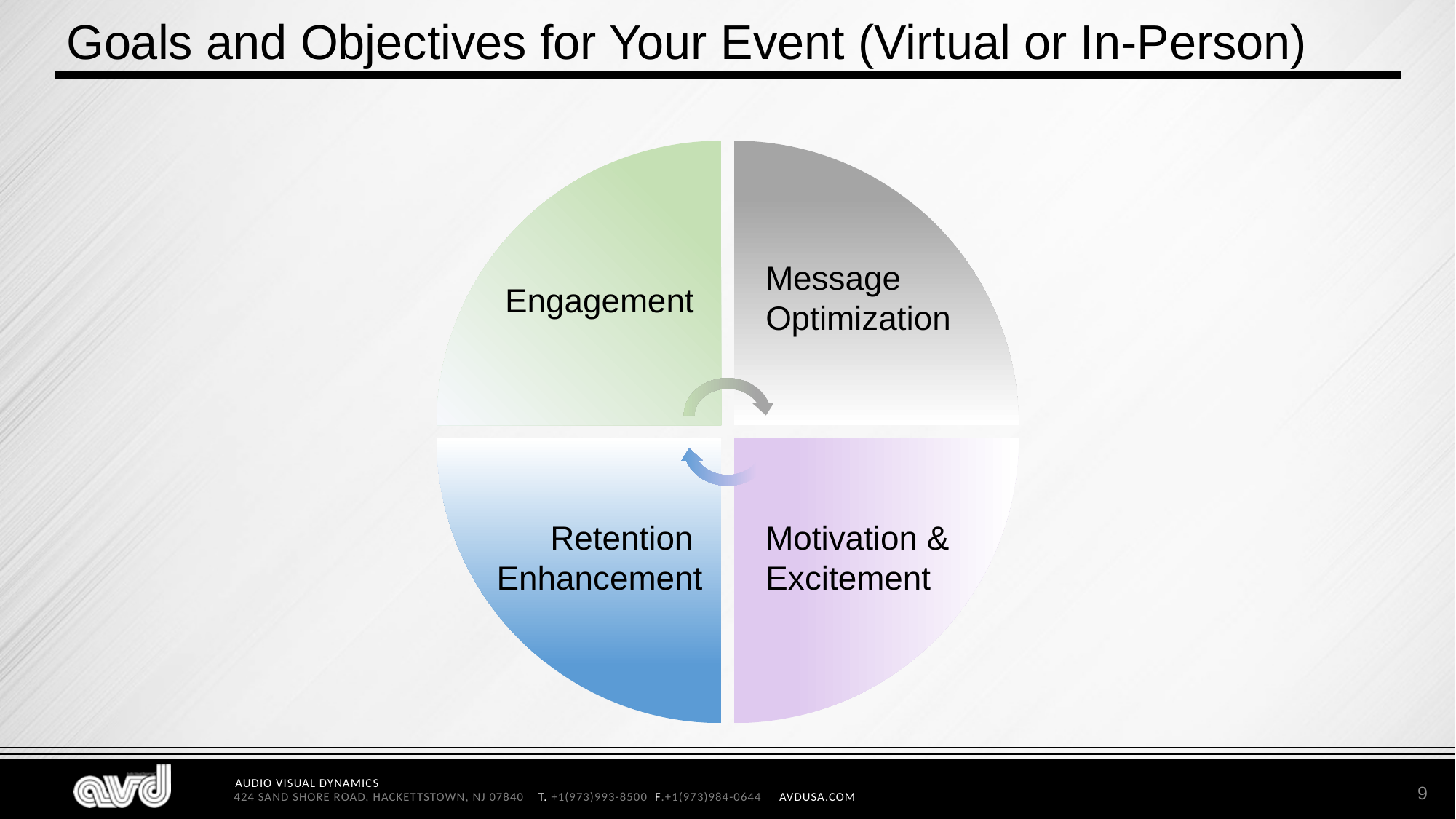

# Goals and Objectives for Your Event (Virtual or In-Person)

Message
Optimization
Engagement
Retention
Enhancement
Motivation &
Excitement
9